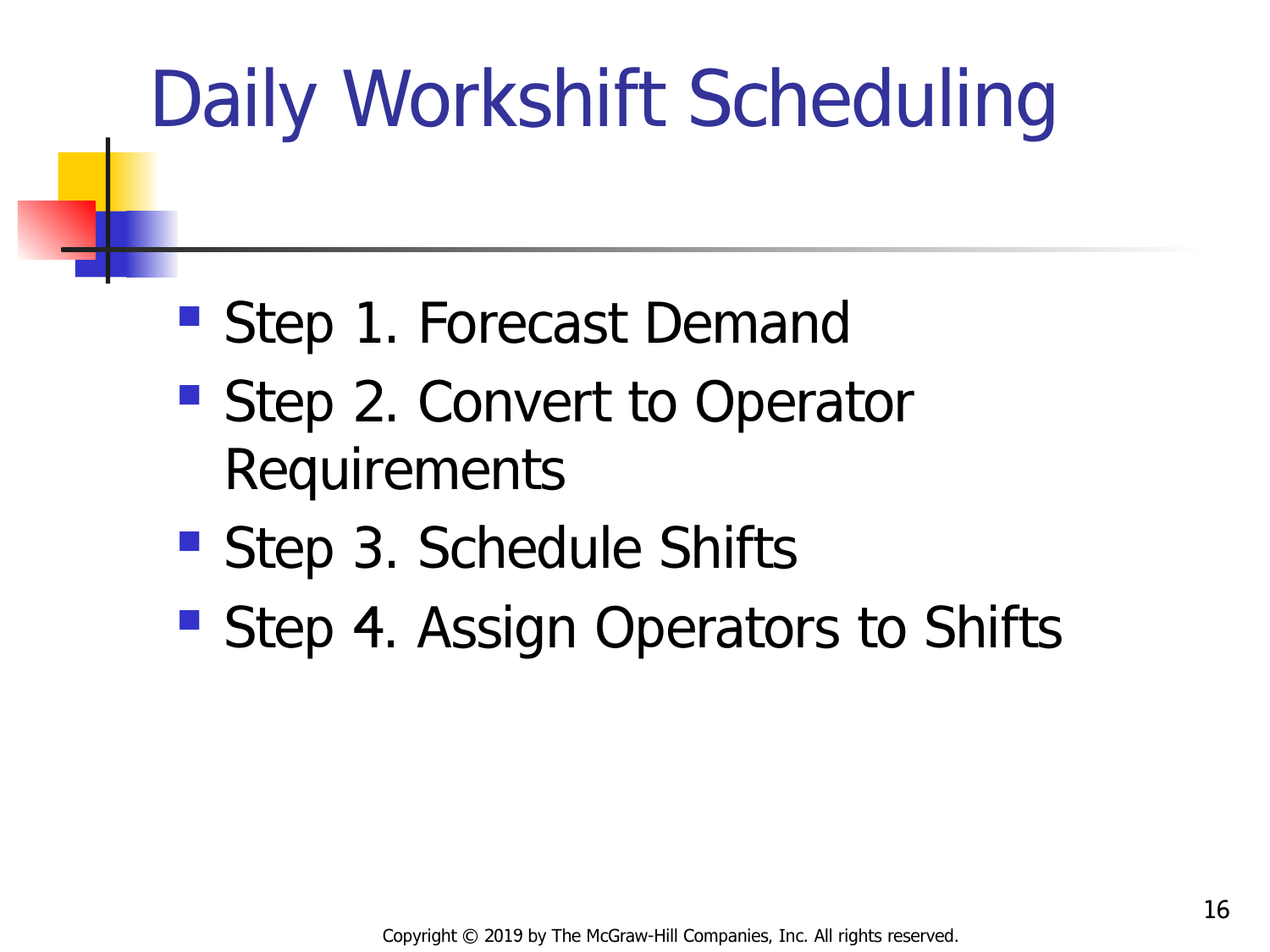

# Daily Workshift Scheduling
Step 1. Forecast Demand
Step 2. Convert to Operator Requirements
Step 3. Schedule Shifts
Step 4. Assign Operators to Shifts

16
Copyright © 2019 by The McGraw-Hill Companies, Inc. All rights reserved.